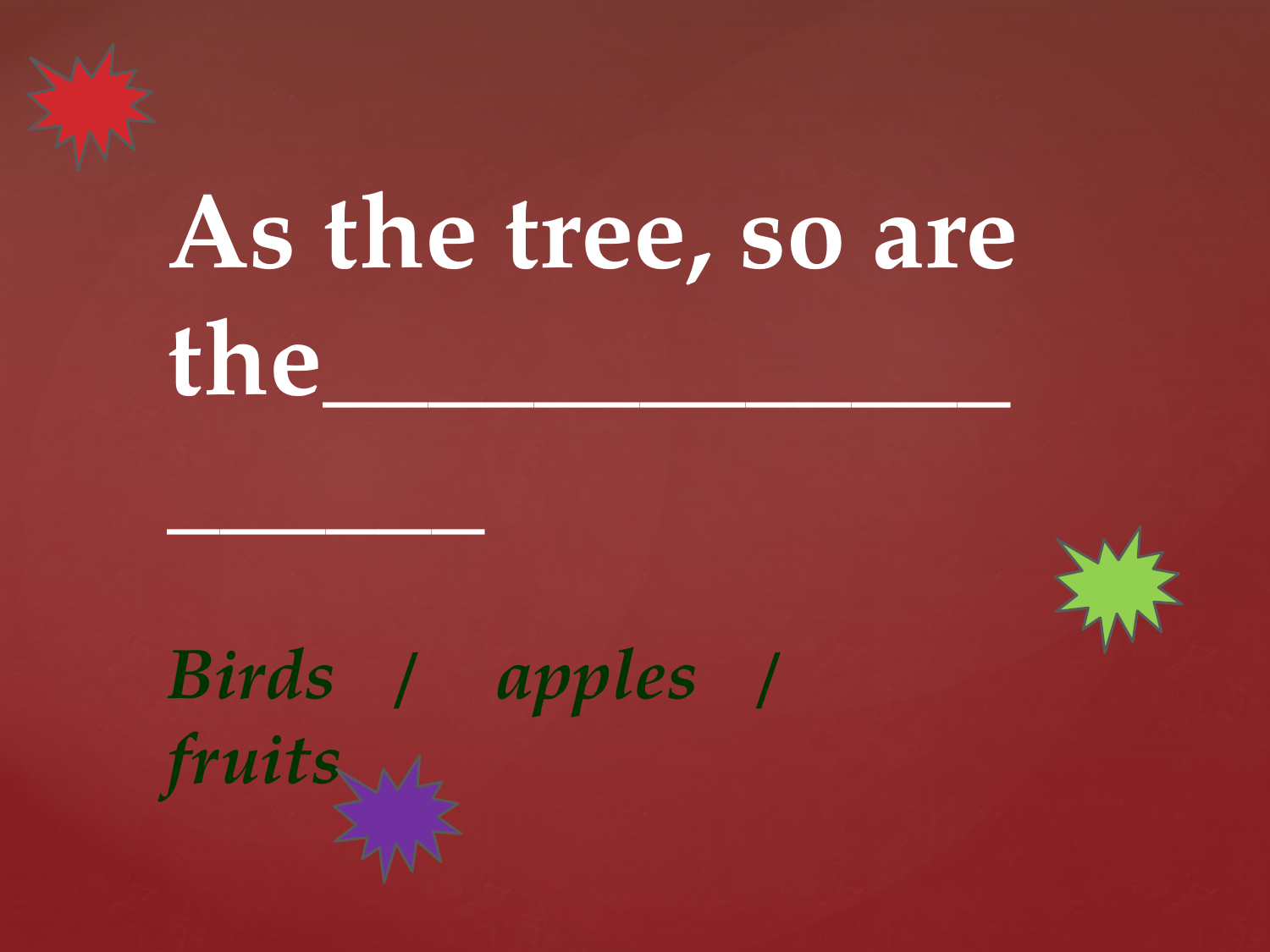

As the tree, so are the___________________

Birds   /    apples   /    fruits